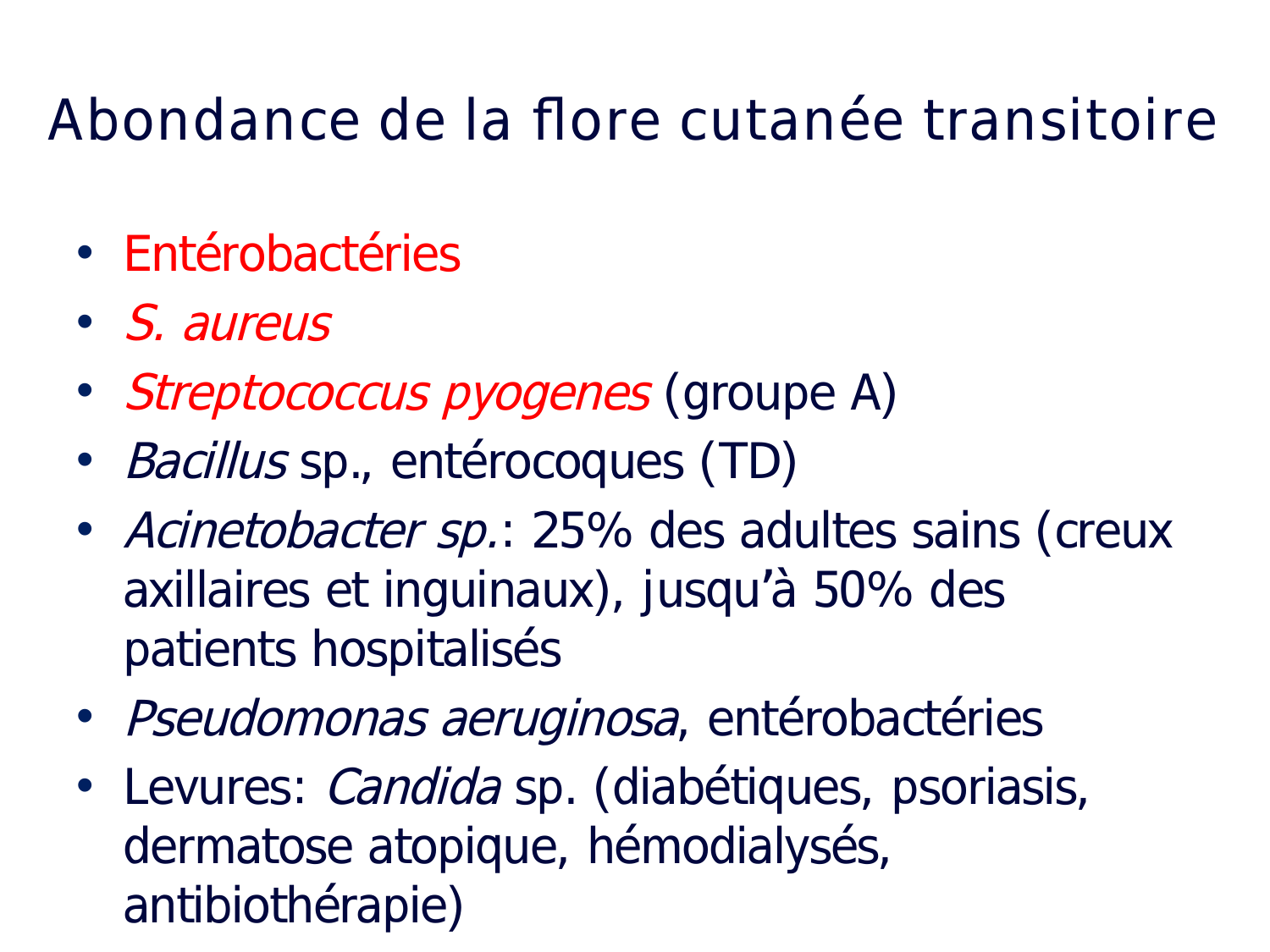

# Abondance de la flore cutanée transitoire
Entérobactéries
S. aureus
Streptococcus pyogenes (groupe A)
Bacillus sp., entérocoques (TD)
Acinetobacter sp.: 25% des adultes sains (creux axillaires et inguinaux), jusqu’à 50% des patients hospitalisés
Pseudomonas aeruginosa, entérobactéries
Levures: Candida sp. (diabétiques, psoriasis, dermatose atopique, hémodialysés, antibiothérapie)